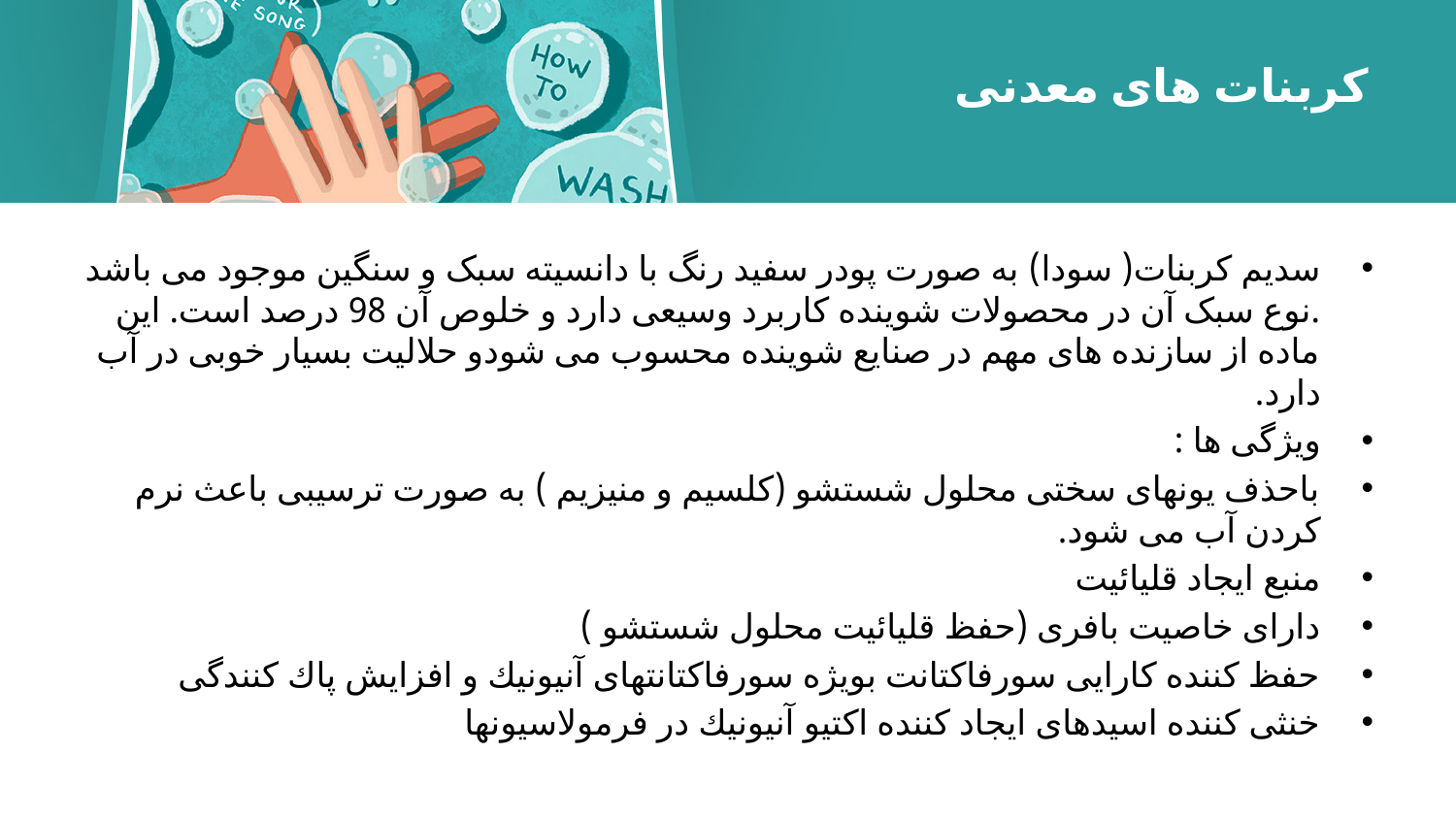

# کربنات های معدنی
سدیم کربنات( سودا) به صورت پودر سفید رنگ با دانسیته سبک و سنگین موجود می باشد .نوع سبک آن در محصولات شوینده کاربرد وسیعی دارد و خلوص آن 98 درصد است. این ماده از سازنده های مهم در صنایع شوینده محسوب می شودو حلالیت بسیار خوبی در آب دارد.
ویژگی ها :
باحذف یونهای سختی محلول شستشو (كلسیم و منیزیم ) به صورت ترسیبی باعث نرم کردن آب می شود.
منبع ایجاد قلیائیت
دارای خاصیت بافری (حفظ قلیائیت محلول شستشو )
حفظ کننده كارایی سورفاكتانت بویژه سورفاكتانتهای آنیونیك و افزایش پاك كنندگی
خنثی کننده اسیدهای ایجاد كننده اكتیو آنیونیك در فرمولاسیونها